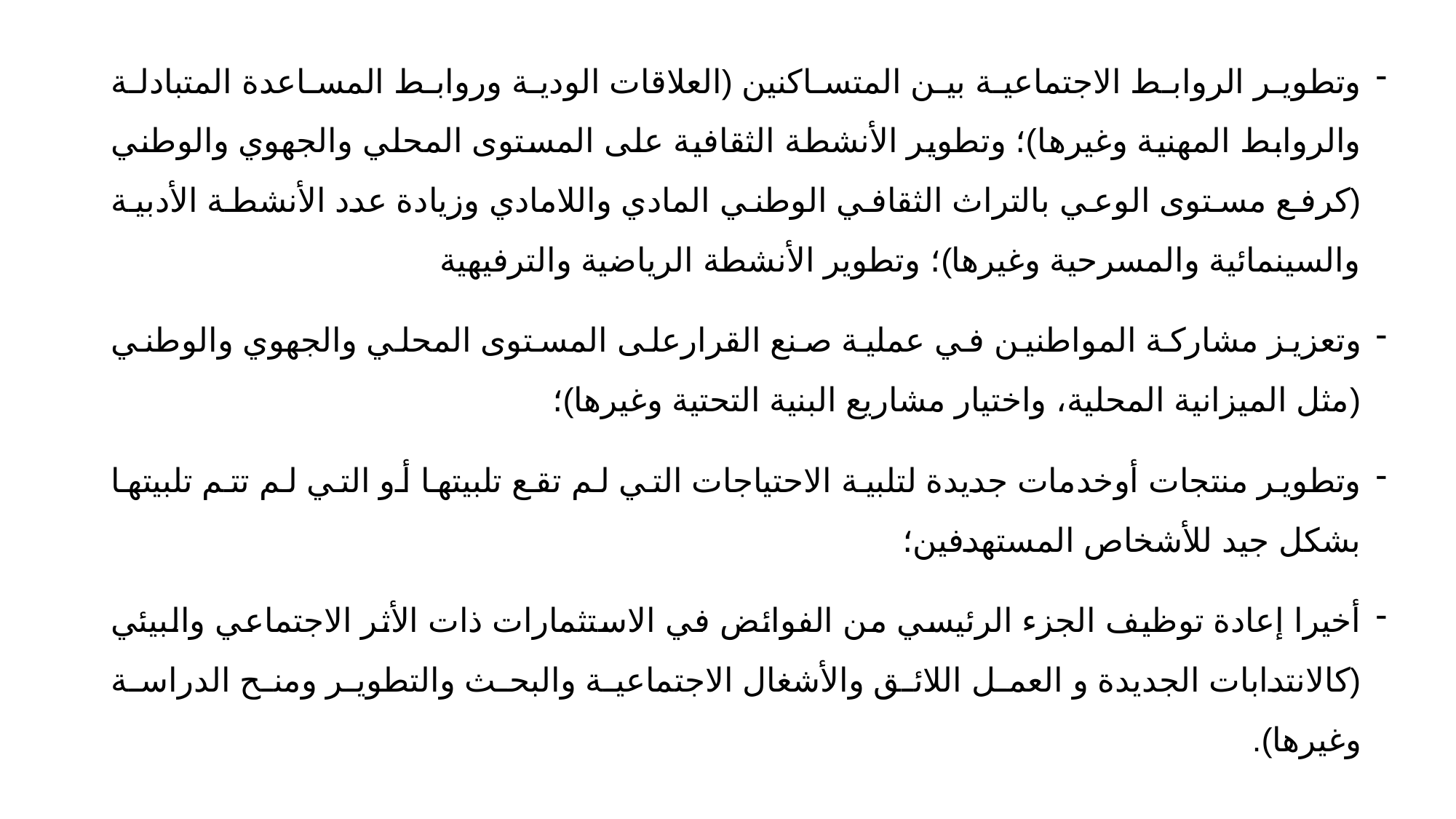

وتطوير الروابط الاجتماعية بين المتساكنين (العلاقات الودية وروابط المساعدة المتبادلة والروابط المهنية وغيرها)؛ وتطوير الأنشطة الثقافية على المستوى المحلي والجهوي والوطني (كرفع مستوى الوعي بالتراث الثقافي الوطني المادي واللامادي وزيادة عدد الأنشطة الأدبية والسينمائية والمسرحية وغيرها)؛ وتطوير الأنشطة الرياضية والترفيهية
وتعزيز مشاركة المواطنين في عملية صنع القرارعلى المستوى المحلي والجهوي والوطني (مثل الميزانية المحلية، واختيار مشاريع البنية التحتية وغيرها)؛
وتطوير منتجات أوخدمات جديدة لتلبية الاحتياجات التي لم تقع تلبيتها أو التي لم تتم تلبيتها بشكل جيد للأشخاص المستهدفين؛
أخيرا إعادة توظيف الجزء الرئيسي من الفوائض في الاستثمارات ذات الأثر الاجتماعي والبيئي (كالانتدابات الجديدة و العمل اللائق والأشغال الاجتماعية والبحث والتطوير ومنح الدراسة وغيرها).